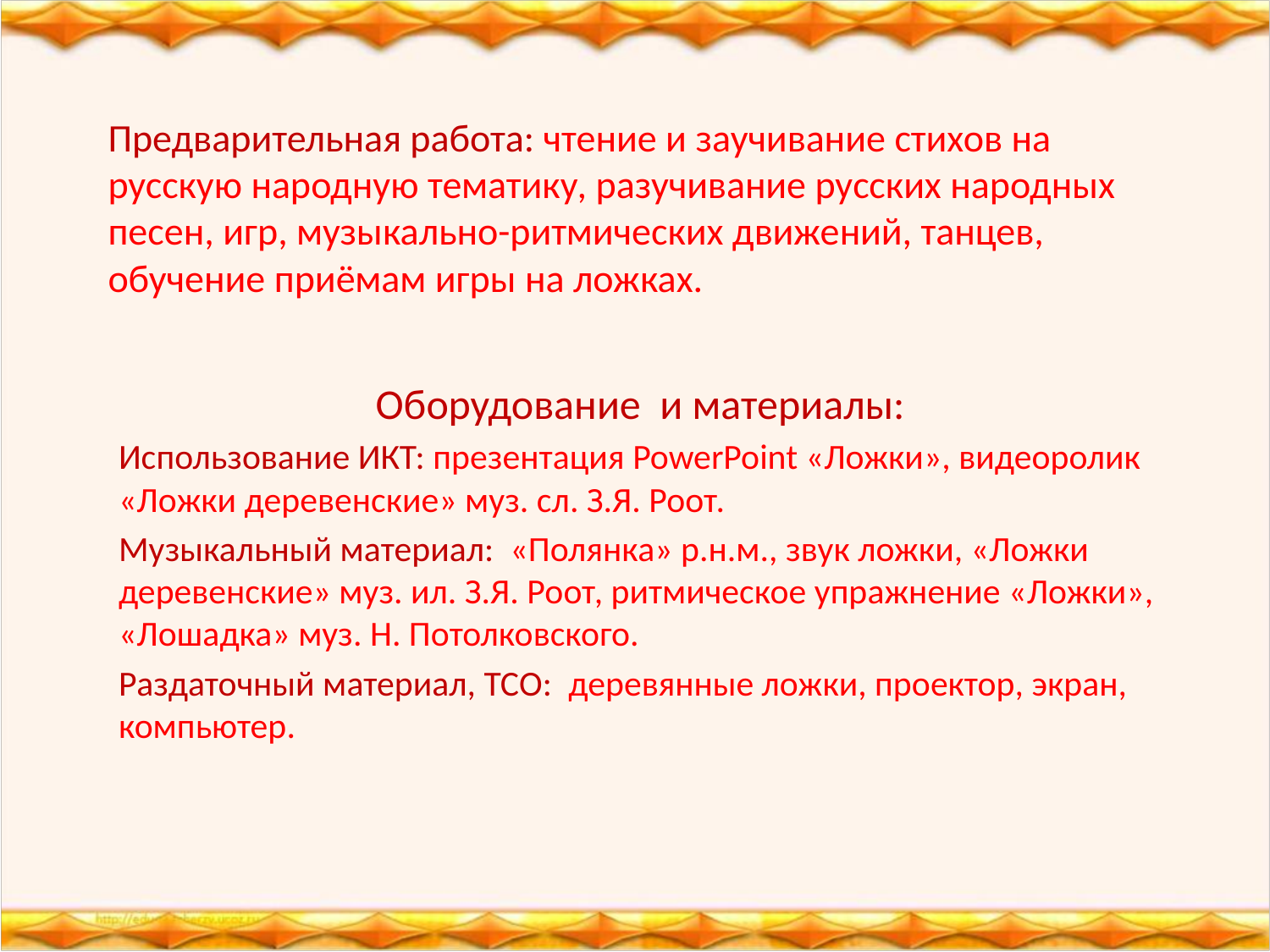

# Предварительная работа: чтение и заучивание стихов на русскую народную тематику, разучивание русских народных песен, игр, музыкально-ритмических движений, танцев, обучение приёмам игры на ложках.
Оборудование  и материалы:
Использование ИКТ: презентация PowerPoint «Ложки», видеоролик «Ложки деревенские» муз. сл. З.Я. Роот.
Музыкальный материал:  «Полянка» р.н.м., звук ложки, «Ложки деревенские» муз. ил. З.Я. Роот, ритмическое упражнение «Ложки», «Лошадка» муз. Н. Потолковского.
Раздаточный материал, ТСО:  деревянные ложки, проектор, экран, компьютер.